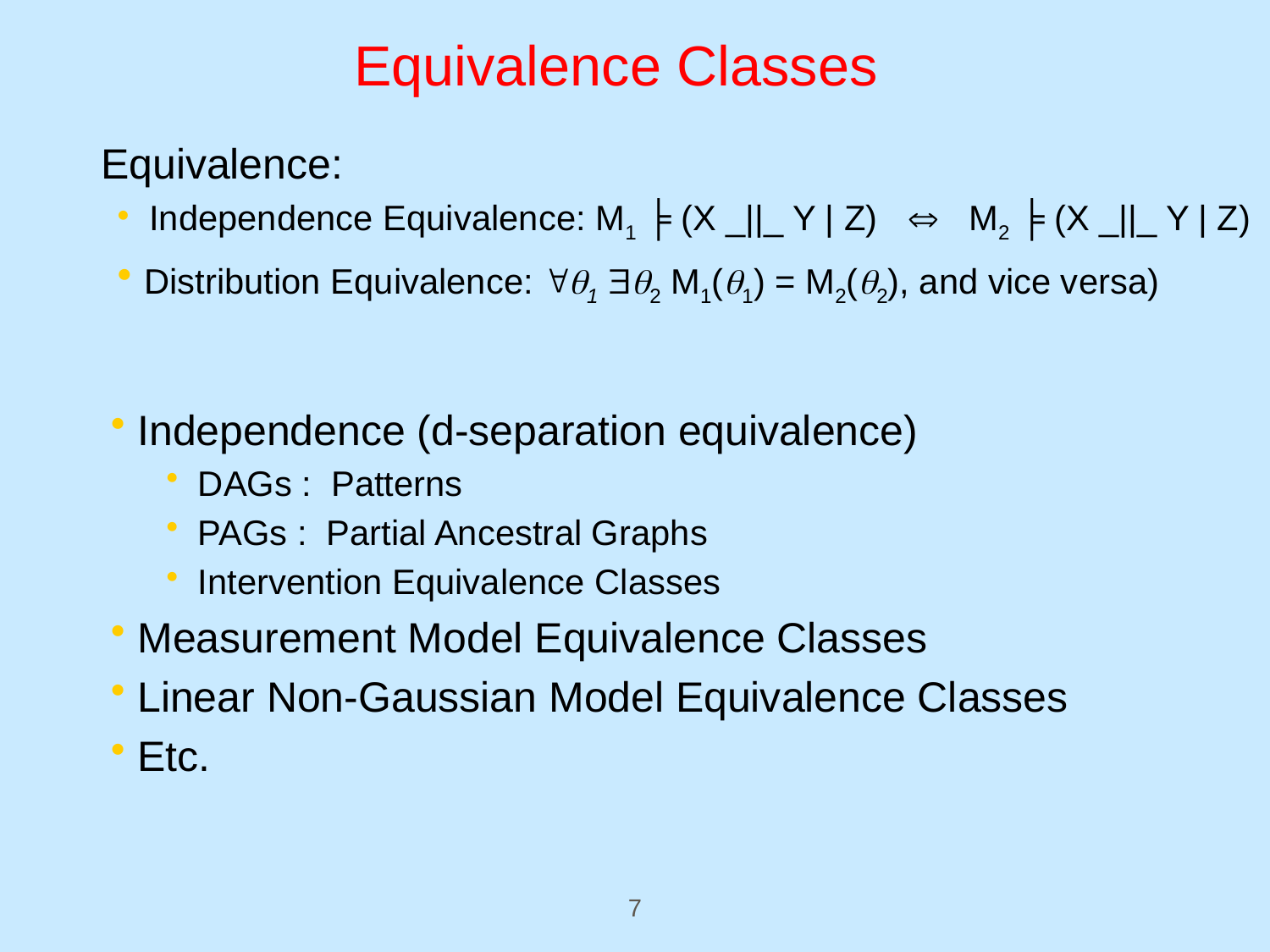

# Equivalence Classes
 Equivalence:
  Independence Equivalence: M1 ╞ (X _||_ Y | Z)   ⇔   M2 ╞ (X _||_ Y | Z)
 Distribution Equivalence: ∀θ1 ∃θ2 M1(θ1) = M2(θ2), and vice versa)
 Independence (d-separation equivalence)
  DAGs :  Patterns
  PAGs :  Partial Ancestral Graphs
  Intervention Equivalence Classes
 Measurement Model Equivalence Classes
 Linear Non-Gaussian Model Equivalence Classes
 Etc.
7